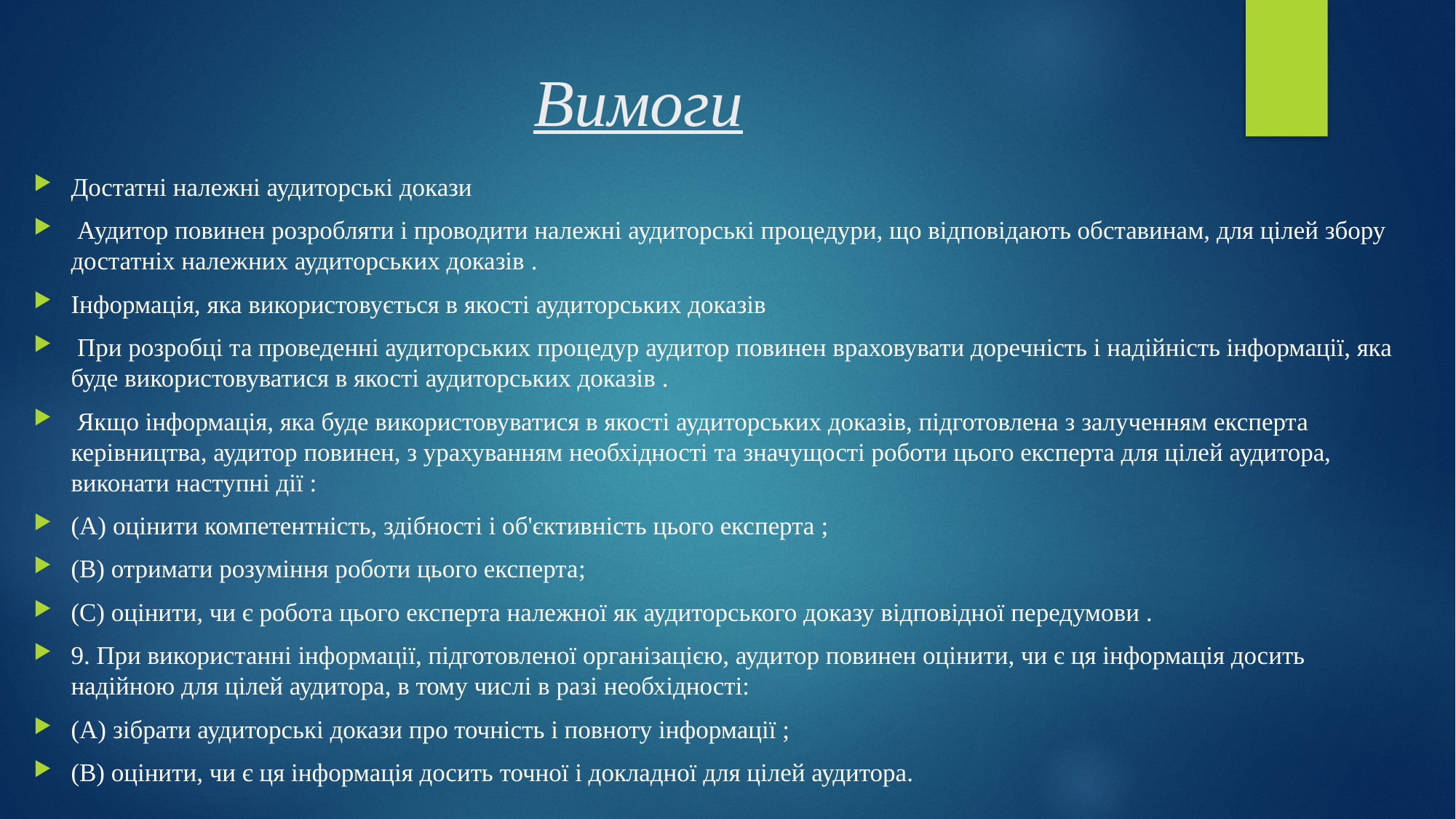

# Bимоги
Достатні належні аудиторські докази
 Аудитор повинен розробляти і проводити належні аудиторські процедури, що відповідають обставинам, для цілей збору достатніх належних аудиторських доказів .
Інформація, яка використовується в якості аудиторських доказів
 При розробці та проведенні аудиторських процедур аудитор повинен враховувати доречність і надійність інформації, яка буде використовуватися в якості аудиторських доказів .
 Якщо інформація, яка буде використовуватися в якості аудиторських доказів, підготовлена ​​з залученням експерта керівництва, аудитор повинен, з урахуванням необхідності та значущості роботи цього експерта для цілей аудитора, виконати наступні дії :
(A) оцінити компетентність, здібності і об'єктивність цього експерта ;
(B) отримати розуміння роботи цього експерта;
(C) оцінити, чи є робота цього експерта належної як аудиторського доказу відповідної передумови .
9. При використанні інформації, підготовленої організацією, аудитор повинен оцінити, чи є ця інформація досить надійною для цілей аудитора, в тому числі в разі необхідності:
(A) зібрати аудиторські докази про точність і повноту інформації ;
(B) оцінити, чи є ця інформація досить точної і докладної для цілей аудитора.